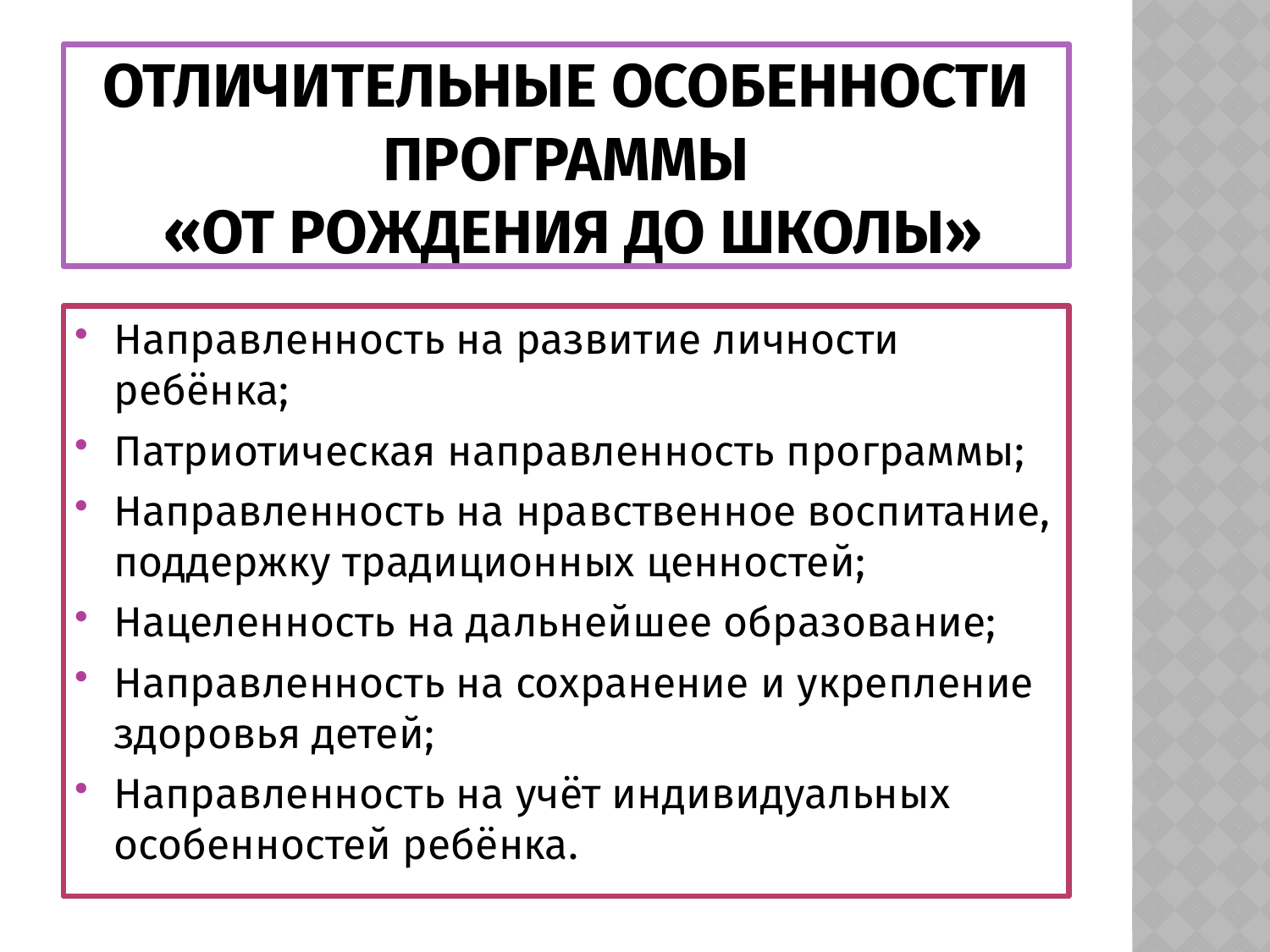

# Отличительные особенности программы «от рождения до школы»
Направленность на развитие личности ребёнка;
Патриотическая направленность программы;
Направленность на нравственное воспитание, поддержку традиционных ценностей;
Нацеленность на дальнейшее образование;
Направленность на сохранение и укрепление здоровья детей;
Направленность на учёт индивидуальных особенностей ребёнка.